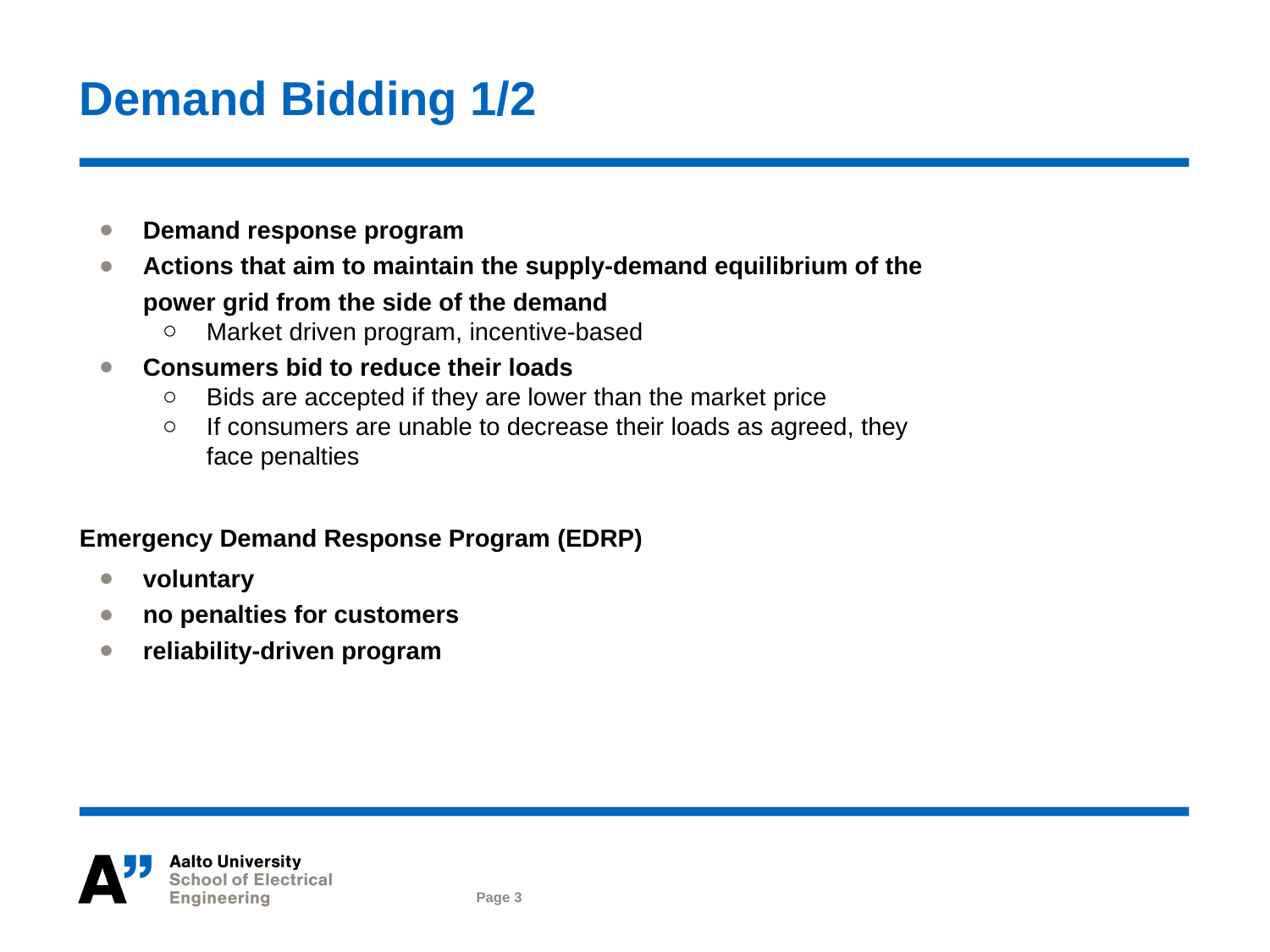

# Demand Bidding 1/2

Demand response program
Actions that aim to maintain the supply-demand equilibrium of the power grid from the side of the demand
Market driven program, incentive-based
Consumers bid to reduce their loads
Bids are accepted if they are lower than the market price
If consumers are unable to decrease their loads as agreed, they face penalties

Emergency Demand Response Program (EDRP)
voluntary
no penalties for customers
reliability-driven program

Page 3